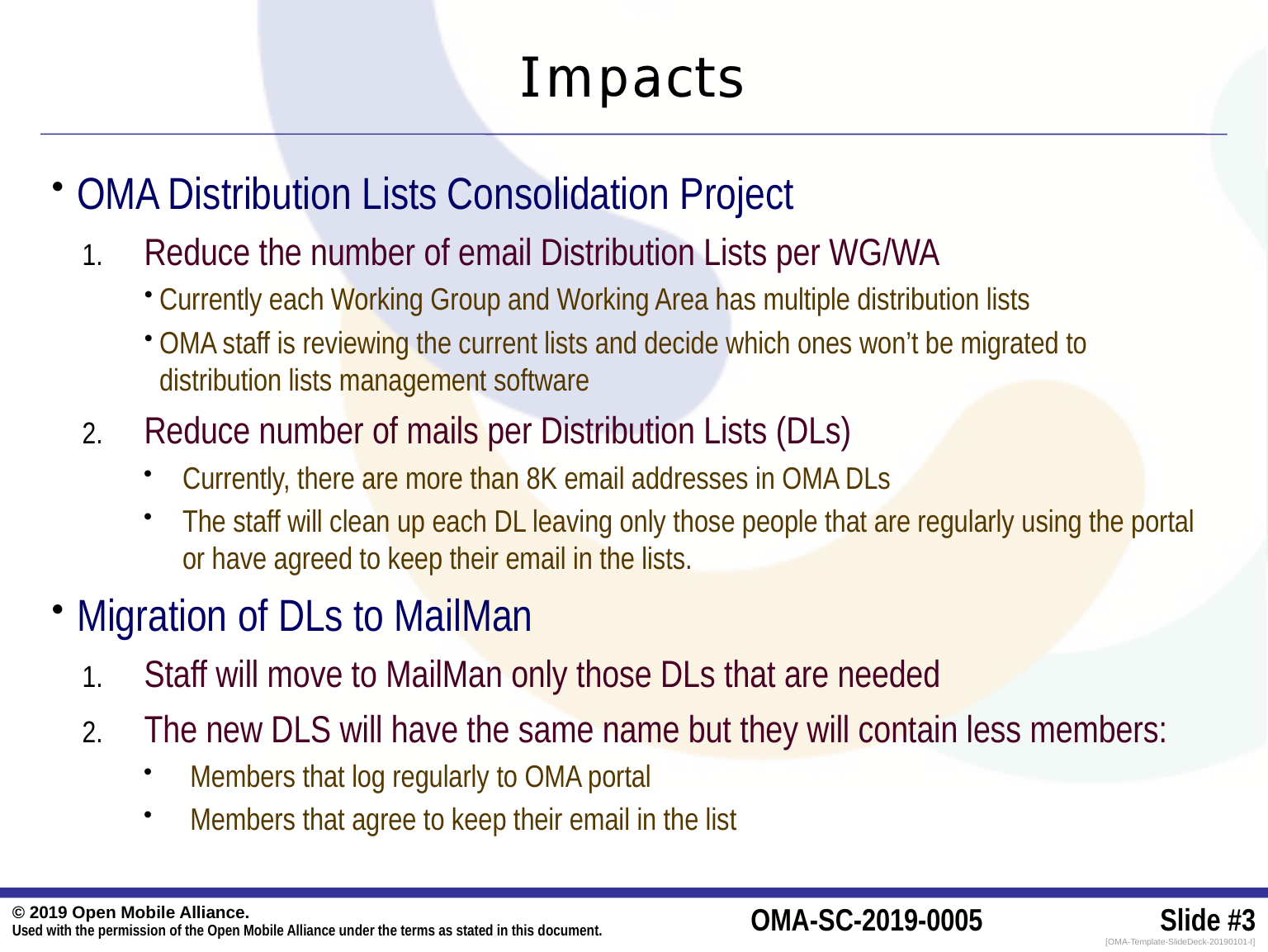

# Impacts
 OMA Distribution Lists Consolidation Project
Reduce the number of email Distribution Lists per WG/WA
Currently each Working Group and Working Area has multiple distribution lists
OMA staff is reviewing the current lists and decide which ones won’t be migrated to distribution lists management software
Reduce number of mails per Distribution Lists (DLs)
Currently, there are more than 8K email addresses in OMA DLs
The staff will clean up each DL leaving only those people that are regularly using the portal or have agreed to keep their email in the lists.
 Migration of DLs to MailMan
Staff will move to MailMan only those DLs that are needed
The new DLS will have the same name but they will contain less members:
Members that log regularly to OMA portal
Members that agree to keep their email in the list